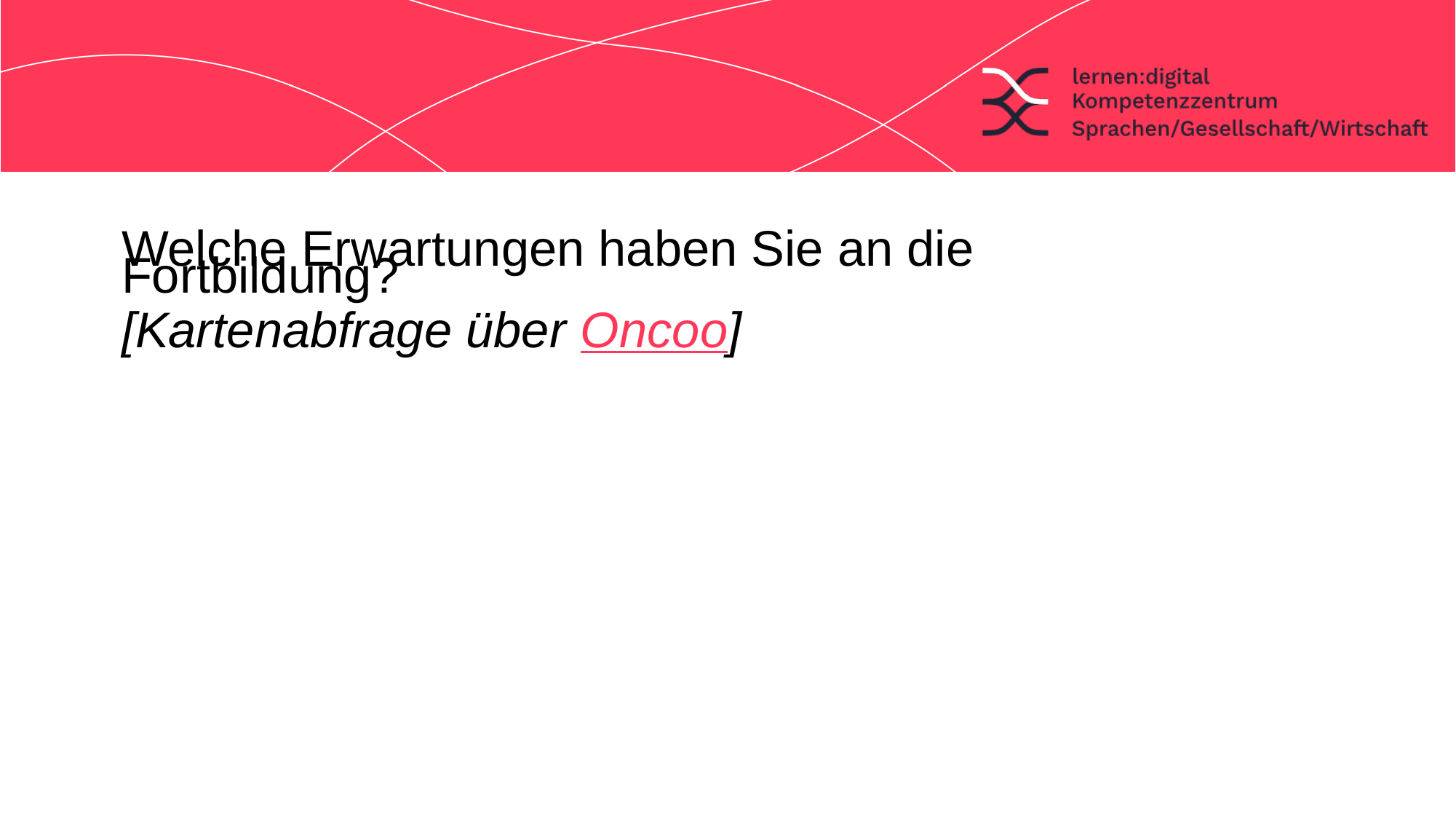

#
Welche Erwartungen haben Sie an die Fortbildung?

[Kartenabfrage über Oncoo]